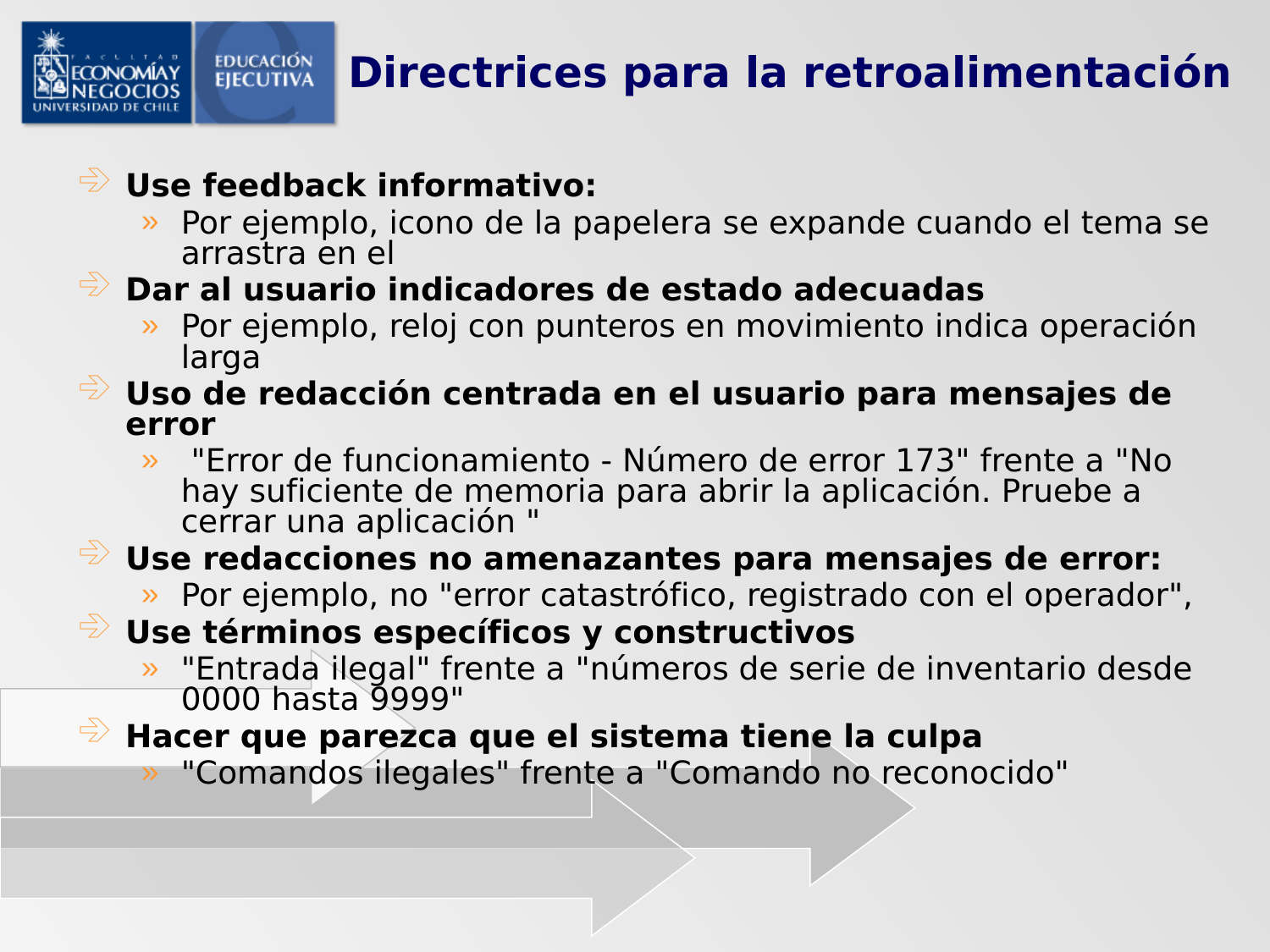

# Directrices para la retroalimentación
Use feedback informativo:
Por ejemplo, icono de la papelera se expande cuando el tema se arrastra en el
Dar al usuario indicadores de estado adecuadas
Por ejemplo, reloj con punteros en movimiento indica operación larga
Uso de redacción centrada en el usuario para mensajes de error
 "Error de funcionamiento - Número de error 173" frente a "No hay suficiente de memoria para abrir la aplicación. Pruebe a cerrar una aplicación "
Use redacciones no amenazantes para mensajes de error:
Por ejemplo, no "error catastrófico, registrado con el operador",
Use términos específicos y constructivos
"Entrada ilegal" frente a "números de serie de inventario desde 0000 hasta 9999"
Hacer que parezca que el sistema tiene la culpa
"Comandos ilegales" frente a "Comando no reconocido"